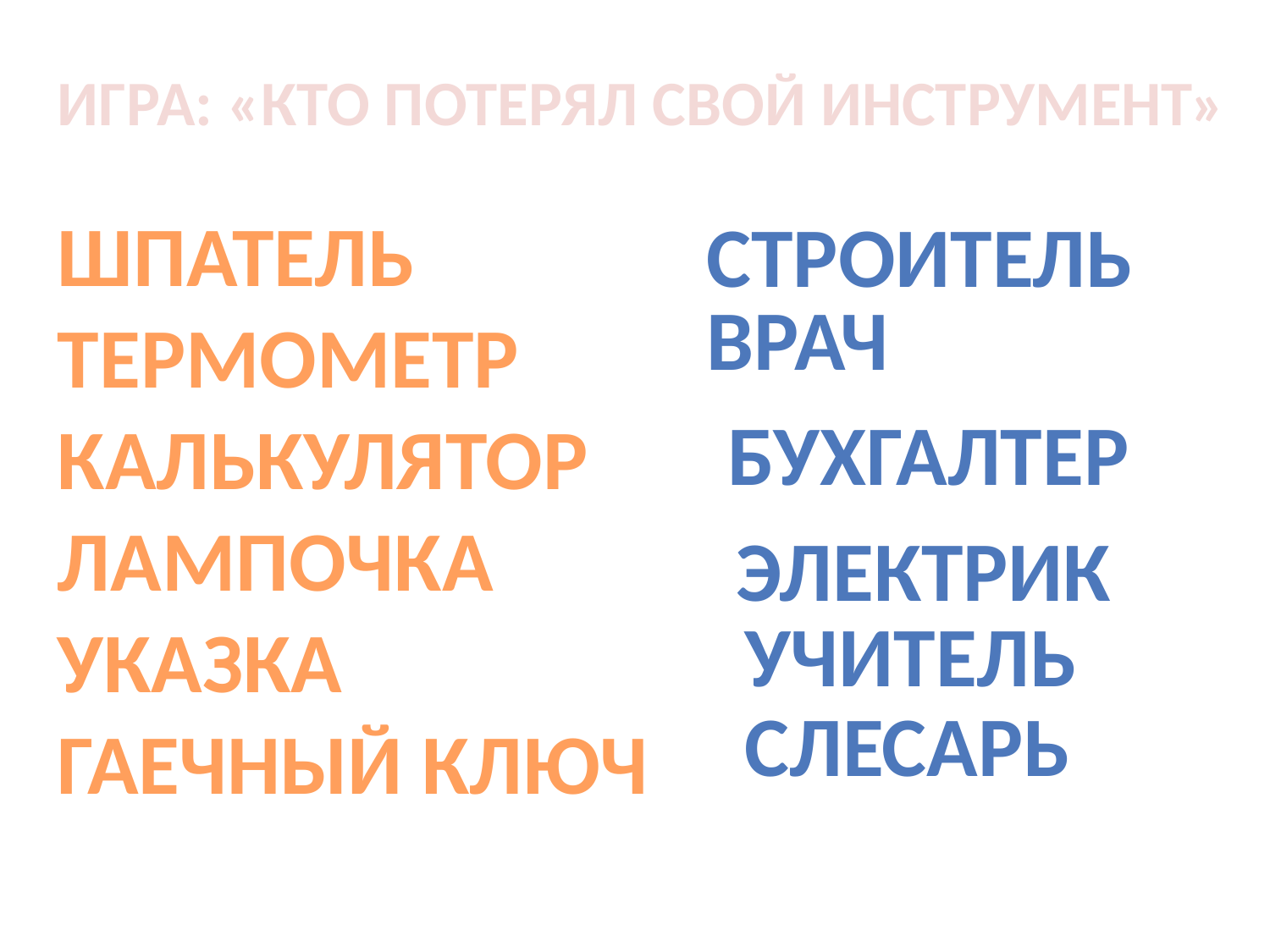

ИГРА: «КТО ПОТЕРЯЛ СВОЙ ИНСТРУМЕНТ»
ШПАТЕЛЬ
ТЕРМОМЕТР
КАЛЬКУЛЯТОР
ЛАМПОЧКА
УКАЗКА
ГАЕЧНЫЙ КЛЮЧ
СТРОИТЕЛЬ
ВРАЧ
БУХГАЛТЕР
ЭЛЕКТРИК
УЧИТЕЛЬ
СЛЕСАРЬ